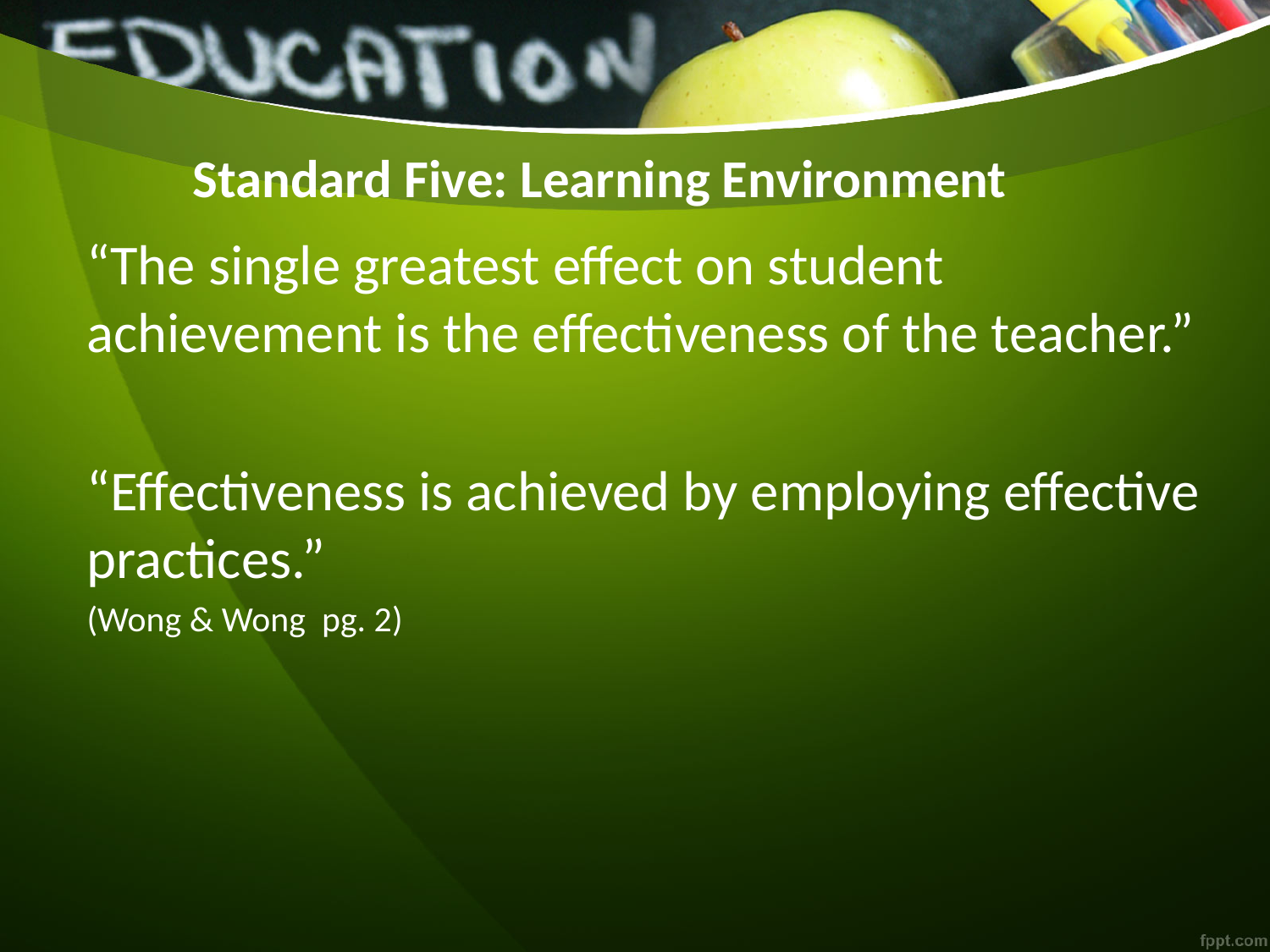

# Standard Five: Learning Environment
“The single greatest effect on student achievement is the effectiveness of the teacher.”

“Effectiveness is achieved by employing effective practices.”
(Wong & Wong  pg. 2)